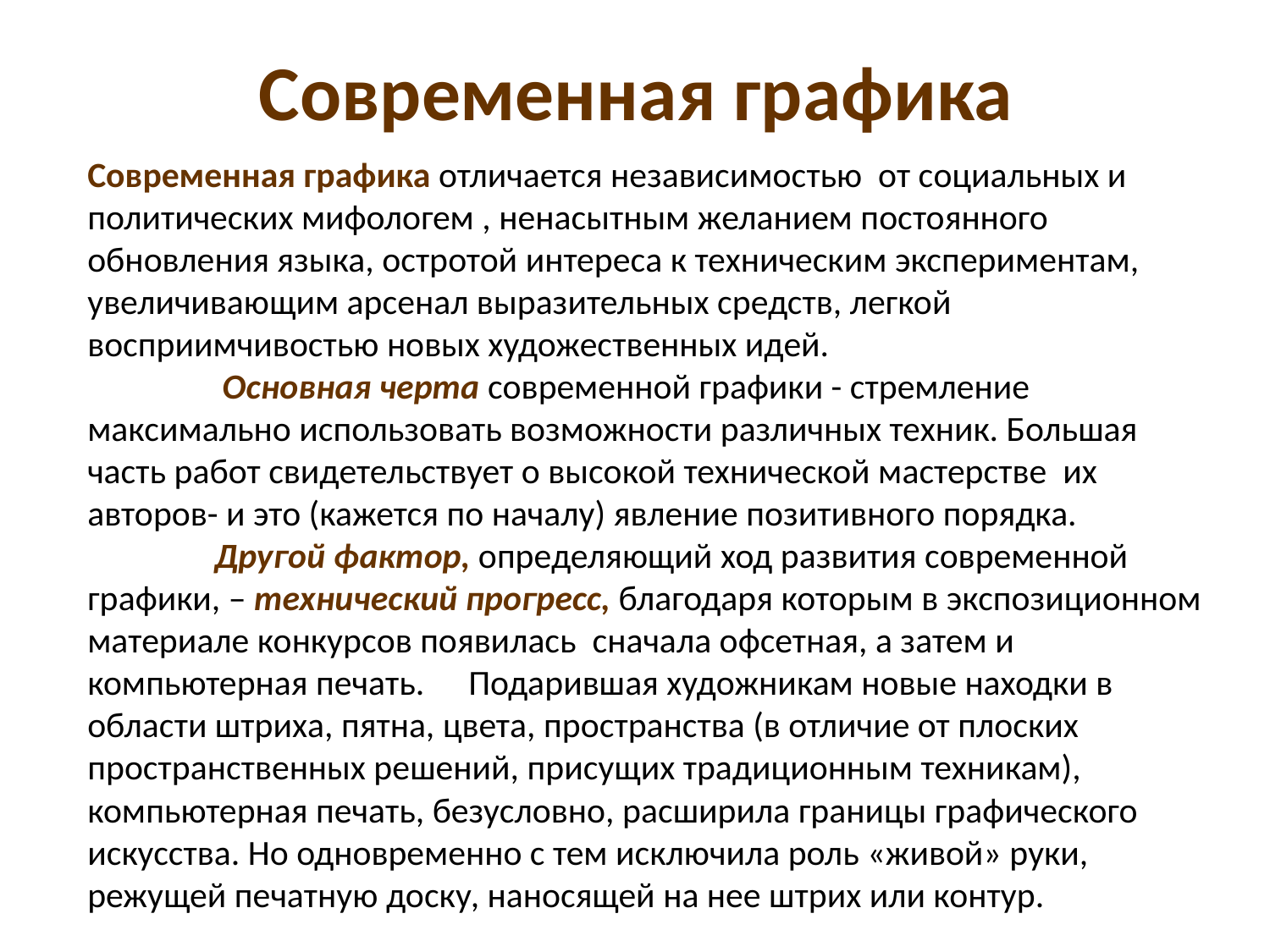

Современная графика
Современная графика отличается независимостью  от социальных и политических мифологем , ненасытным желанием постоянного обновления языка, остротой интереса к техническим экспериментам, увеличивающим арсенал выразительных средств, легкой  восприимчивостью новых художественных идей.
	 Основная черта современной графики - стремление максимально использовать возможности различных техник. Большая часть работ свидетельствует о высокой технической мастерстве  их авторов- и это (кажется по началу) явление позитивного порядка.
	Другой фактор, определяющий ход развития современной графики, – технический прогресс, благодаря которым в экспозиционном материале конкурсов появилась  сначала офсетная, а затем и компьютерная печать. 	Подарившая художникам новые находки в области штриха, пятна, цвета, пространства (в отличие от плоских пространственных решений, присущих традиционным техникам), компьютерная печать, безусловно, расширила границы графического искусства. Но одновременно с тем исключила роль «живой» руки, режущей печатную доску, наносящей на нее штрих или контур.